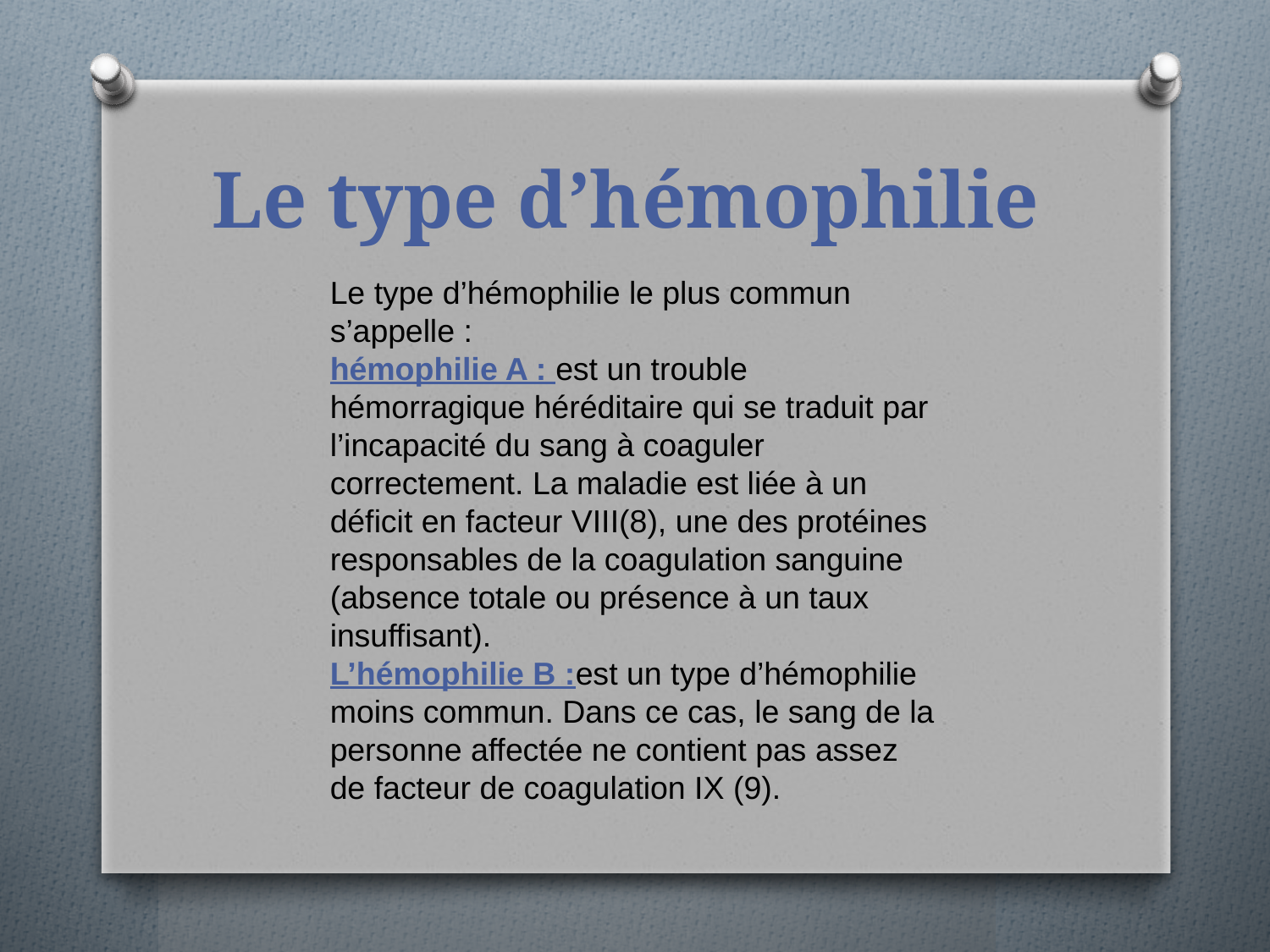

# Le type d’hémophilie
Le type d’hémophilie le plus commun s’appelle :
hémophilie A : est un trouble hémorragique héréditaire qui se traduit par l’incapacité du sang à coaguler correctement. La maladie est liée à un déficit en facteur VIII(8), une des protéines responsables de la coagulation sanguine (absence totale ou présence à un taux insuffisant).
L’hémophilie B :est un type d’hémophilie moins commun. Dans ce cas, le sang de la personne affectée ne contient pas assez de facteur de coagulation IX (9).